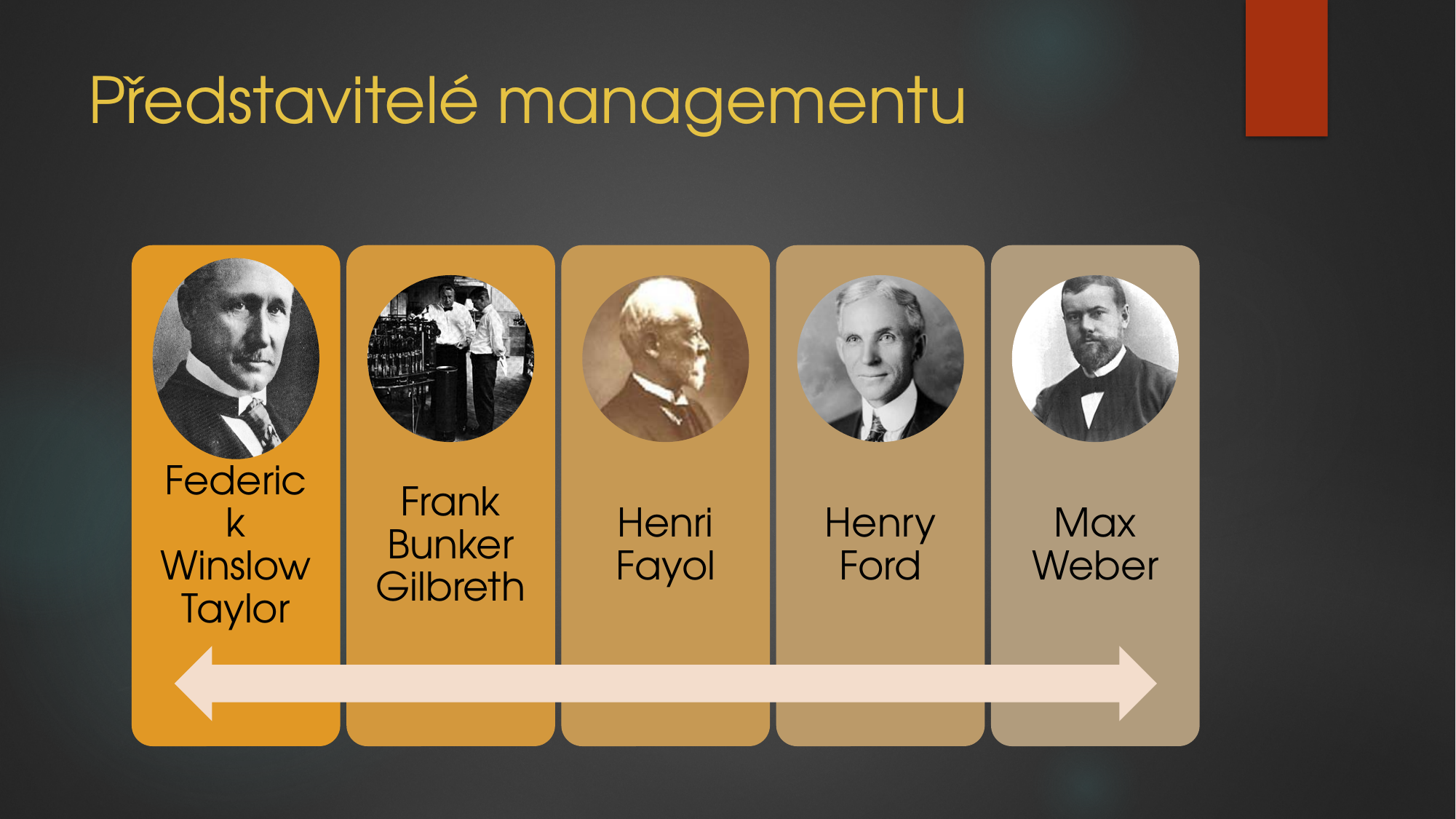

# Představitelé managementu
Federick Winslow Taylor
Frank Bunker Gilbreth
Henri Fayol
Henry Ford
Max Weber